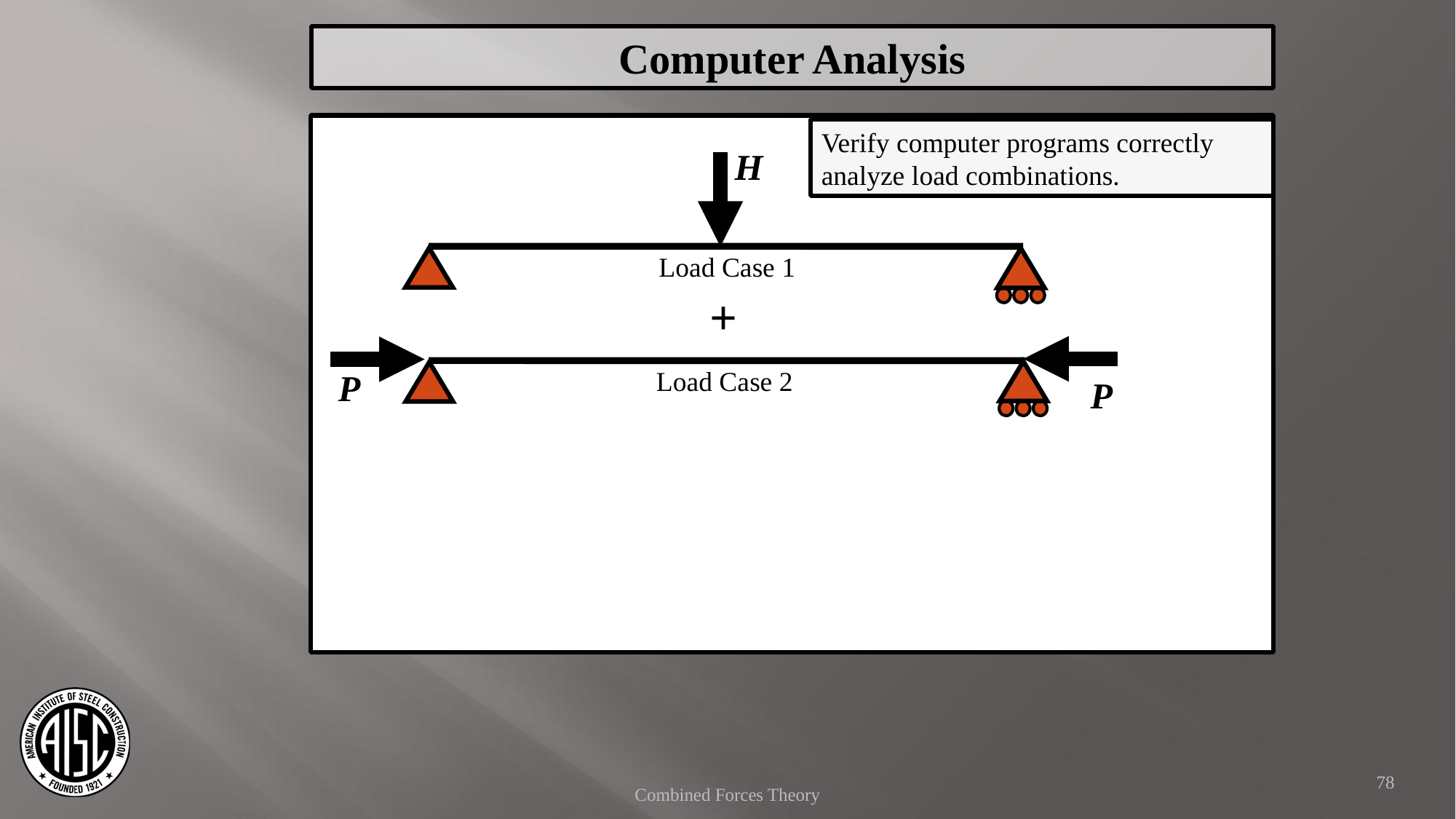

Computer Analysis

Verify computer programs correctly analyze load combinations.
H
Load Case 1

+
Load Case 2
P

P
78
Combined Forces Theory